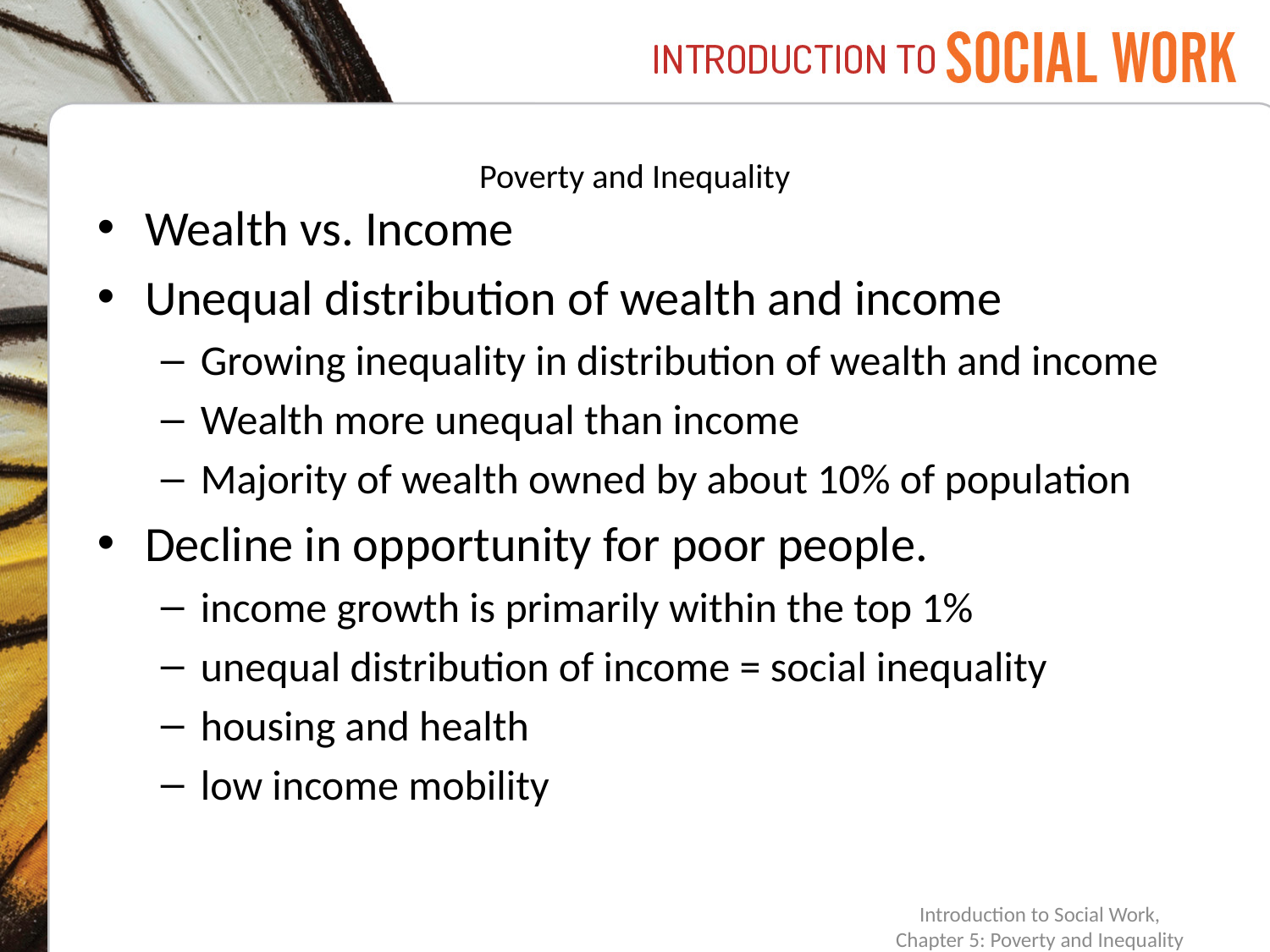

# Poverty and Inequality
Wealth vs. Income
Unequal distribution of wealth and income
Growing inequality in distribution of wealth and income
Wealth more unequal than income
Majority of wealth owned by about 10% of population
Decline in opportunity for poor people.
income growth is primarily within the top 1%
unequal distribution of income = social inequality
housing and health
low income mobility
Introduction to Social Work,
Chapter 5: Poverty and Inequality